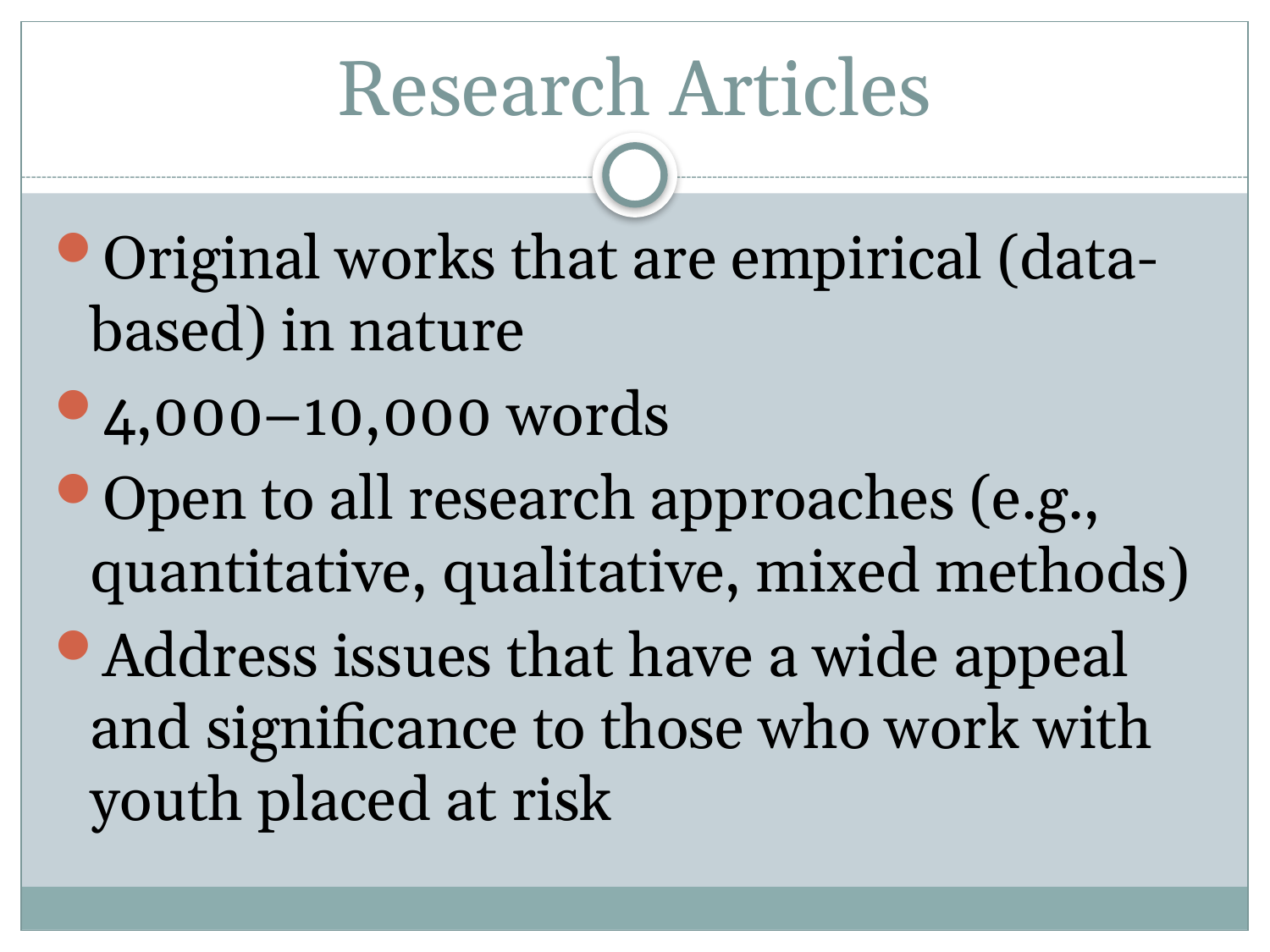

# Research Articles
Original works that are empirical (data-based) in nature
4,000–10,000 words
Open to all research approaches (e.g., quantitative, qualitative, mixed methods)
Address issues that have a wide appeal and significance to those who work with youth placed at risk